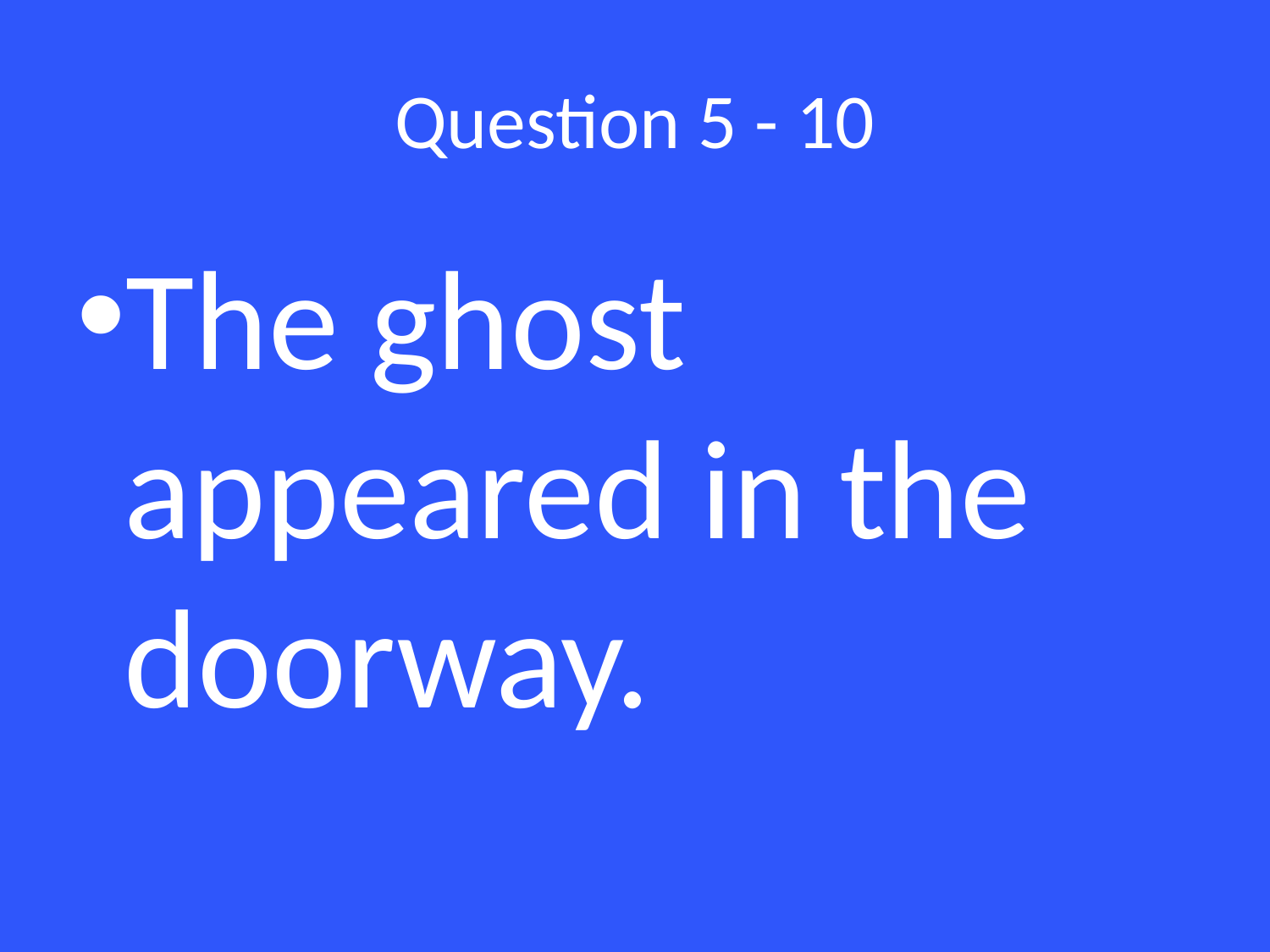

# Question 5 - 10
The ghost appeared in the doorway.